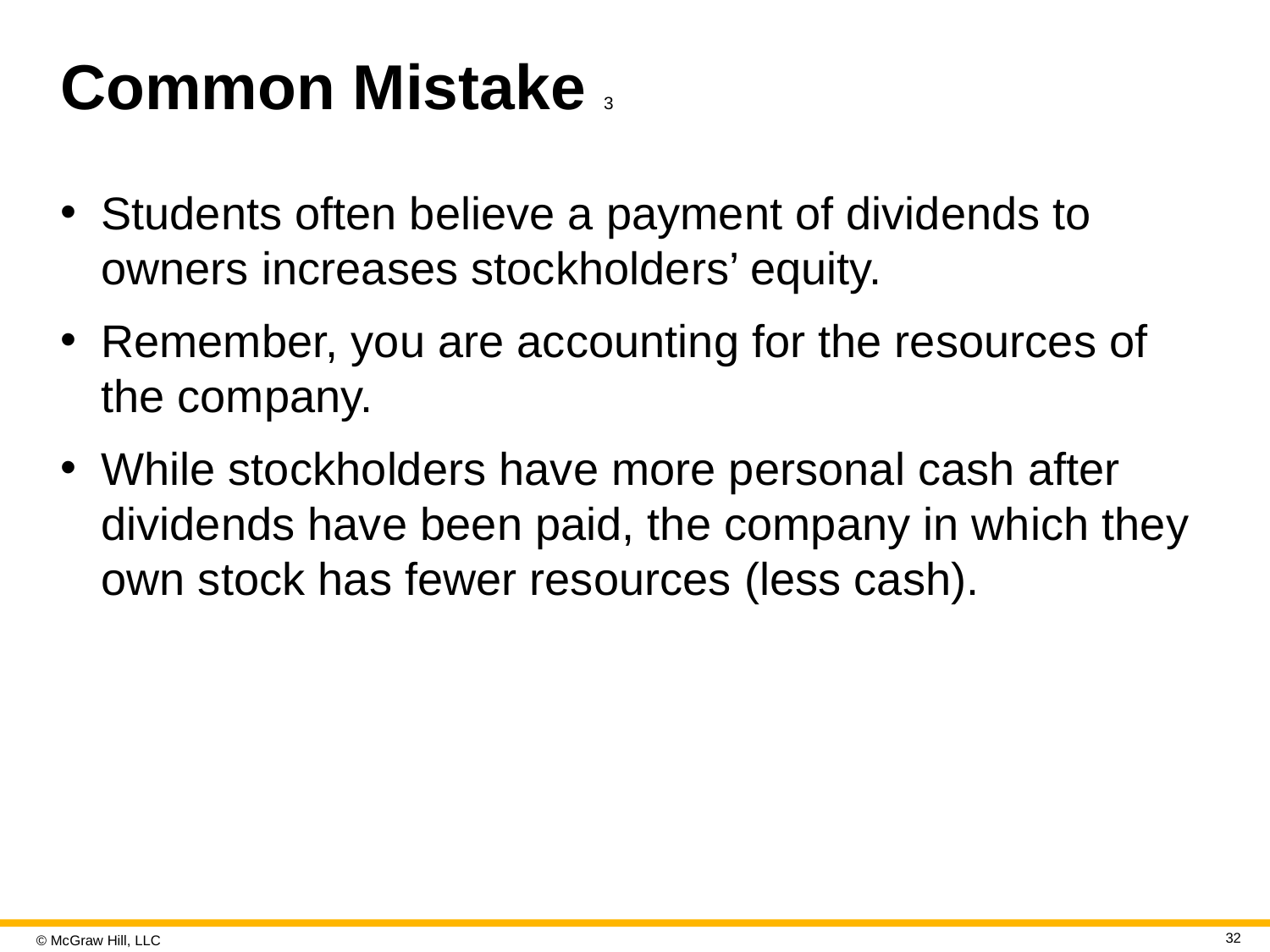

# Common Mistake 3
Students often believe a payment of dividends to owners increases stockholders’ equity.
Remember, you are accounting for the resources of the company.
While stockholders have more personal cash after dividends have been paid, the company in which they own stock has fewer resources (less cash).
32